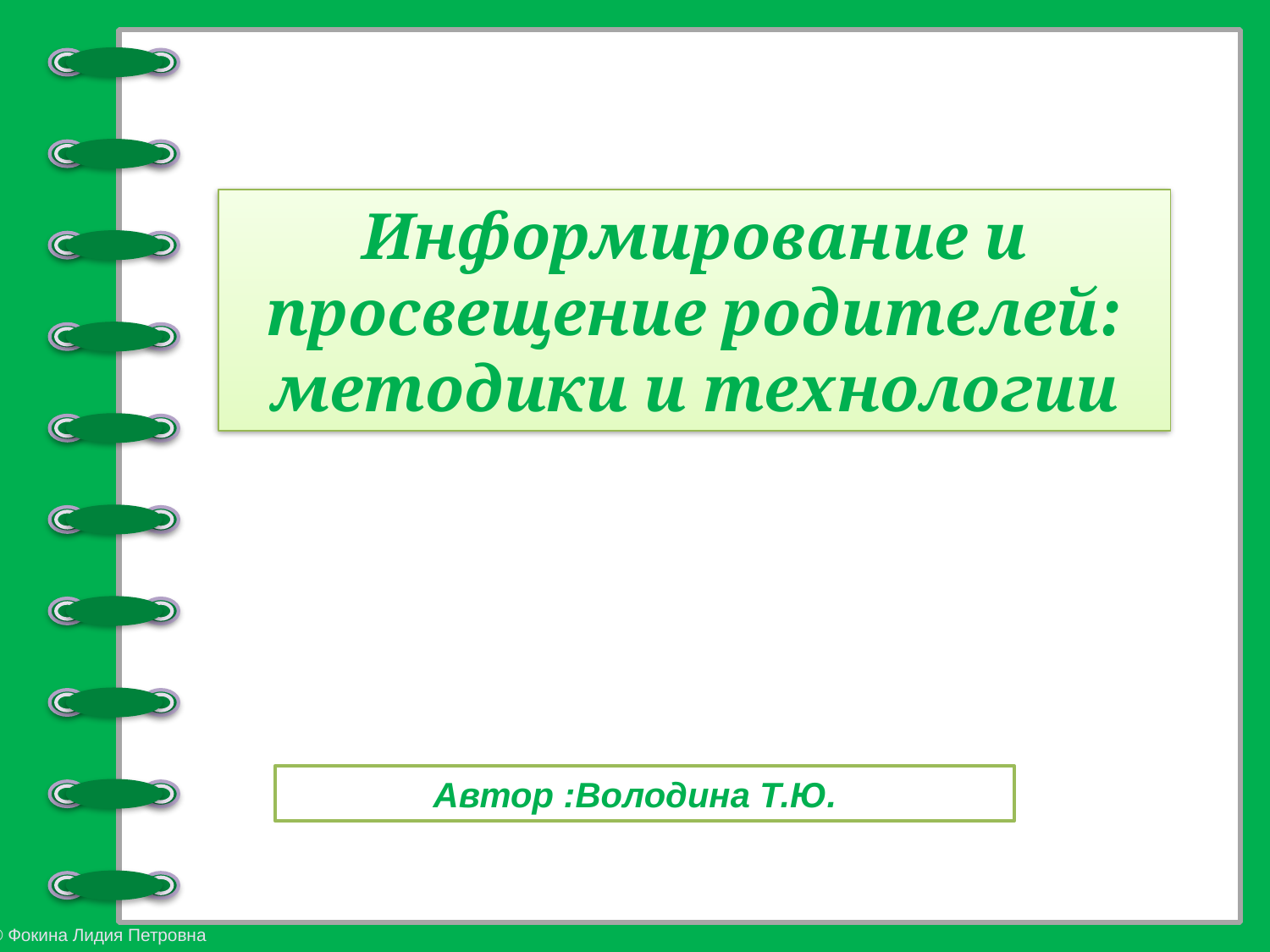

Информирование и просвещение родителей: методики и технологии
Автор :Володина Т.Ю.